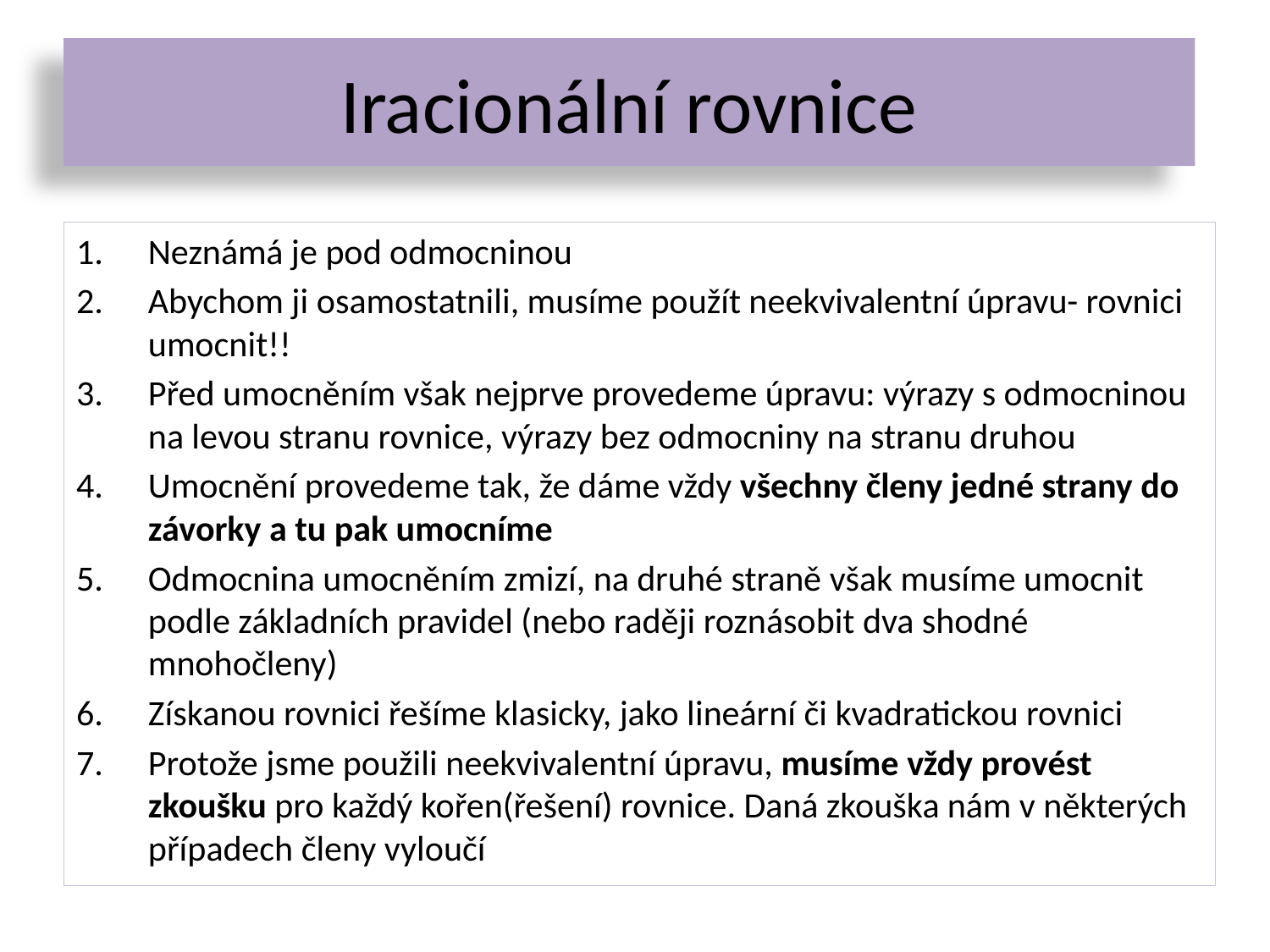

# Iracionální rovnice
Neznámá je pod odmocninou
Abychom ji osamostatnili, musíme použít neekvivalentní úpravu- rovnici umocnit!!
Před umocněním však nejprve provedeme úpravu: výrazy s odmocninou na levou stranu rovnice, výrazy bez odmocniny na stranu druhou
Umocnění provedeme tak, že dáme vždy všechny členy jedné strany do závorky a tu pak umocníme
Odmocnina umocněním zmizí, na druhé straně však musíme umocnit podle základních pravidel (nebo raději roznásobit dva shodné mnohočleny)
Získanou rovnici řešíme klasicky, jako lineární či kvadratickou rovnici
Protože jsme použili neekvivalentní úpravu, musíme vždy provést zkoušku pro každý kořen(řešení) rovnice. Daná zkouška nám v některých případech členy vyloučí